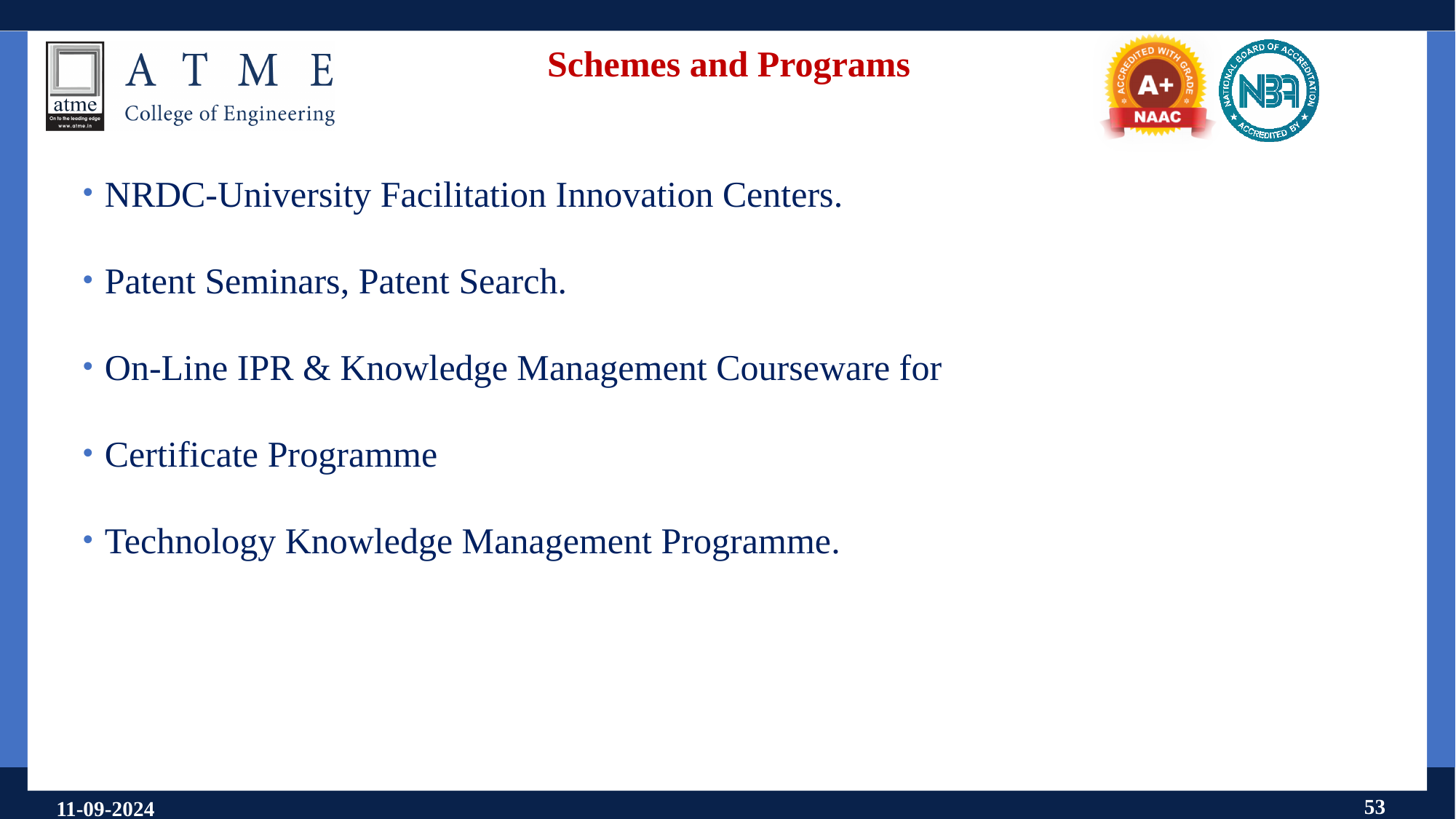

# Schemes and Programs
NRDC-University Facilitation Innovation Centers.
Patent Seminars, Patent Search.
On-Line IPR & Knowledge Management Courseware for
Certificate Programme
Technology Knowledge Management Programme.
53
11-09-2024